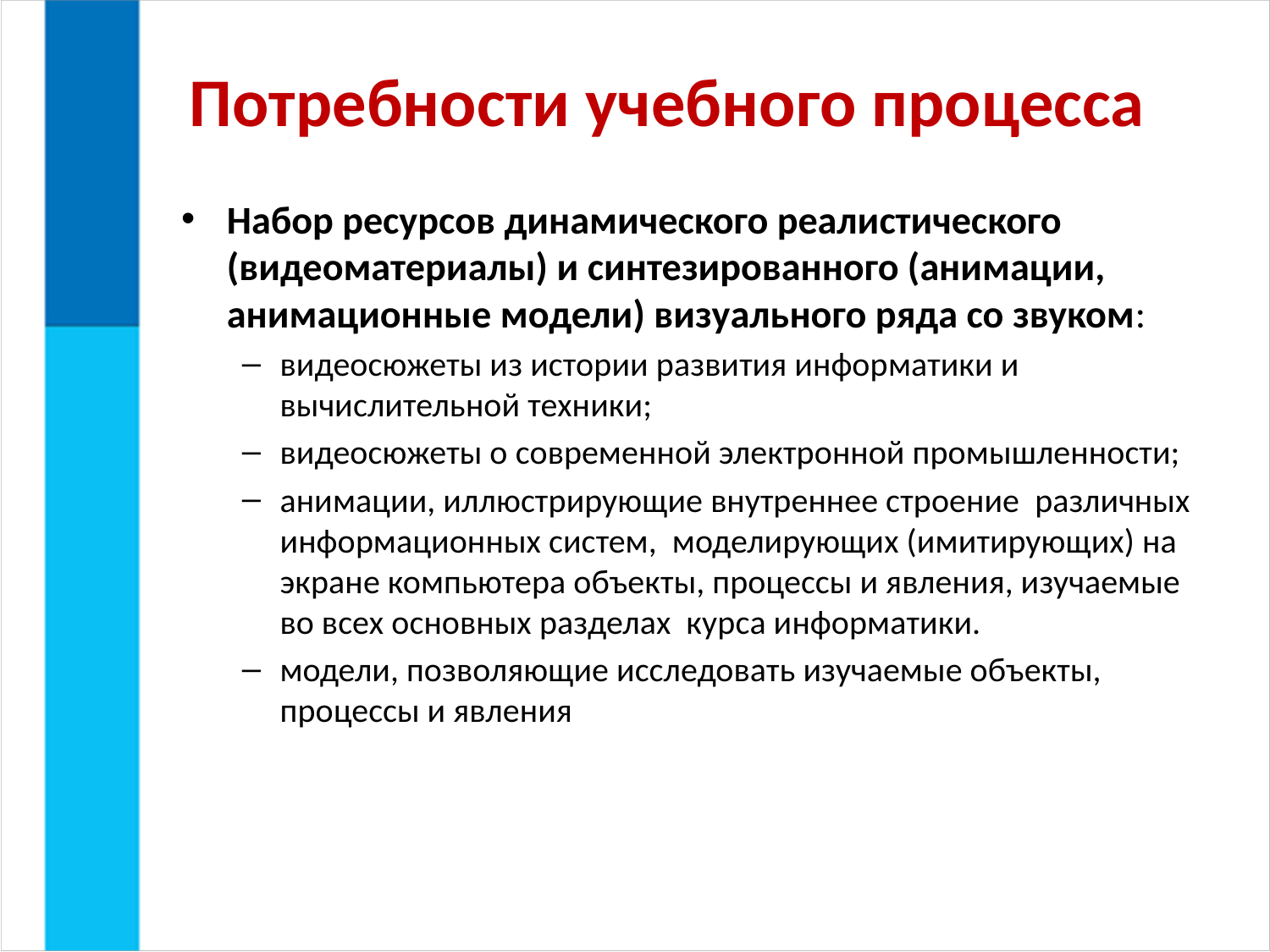

# Потребности учебного процесса
Набор ресурсов динамического реалистического (видеоматериалы) и синтезированного (анимации, анимационные модели) визуального ряда со звуком:
видеосюжеты из истории развития информатики и вычислительной техники;
видеосюжеты о современной электронной промышленности;
анимации, иллюстрирующие внутреннее строение  различных информационных систем,  моделирующих (имитирующих) на экране компьютера объекты, процессы и явления, изучаемые во всех основных разделах  курса информатики.
модели, позволяющие исследовать изучаемые объекты, процессы и явления